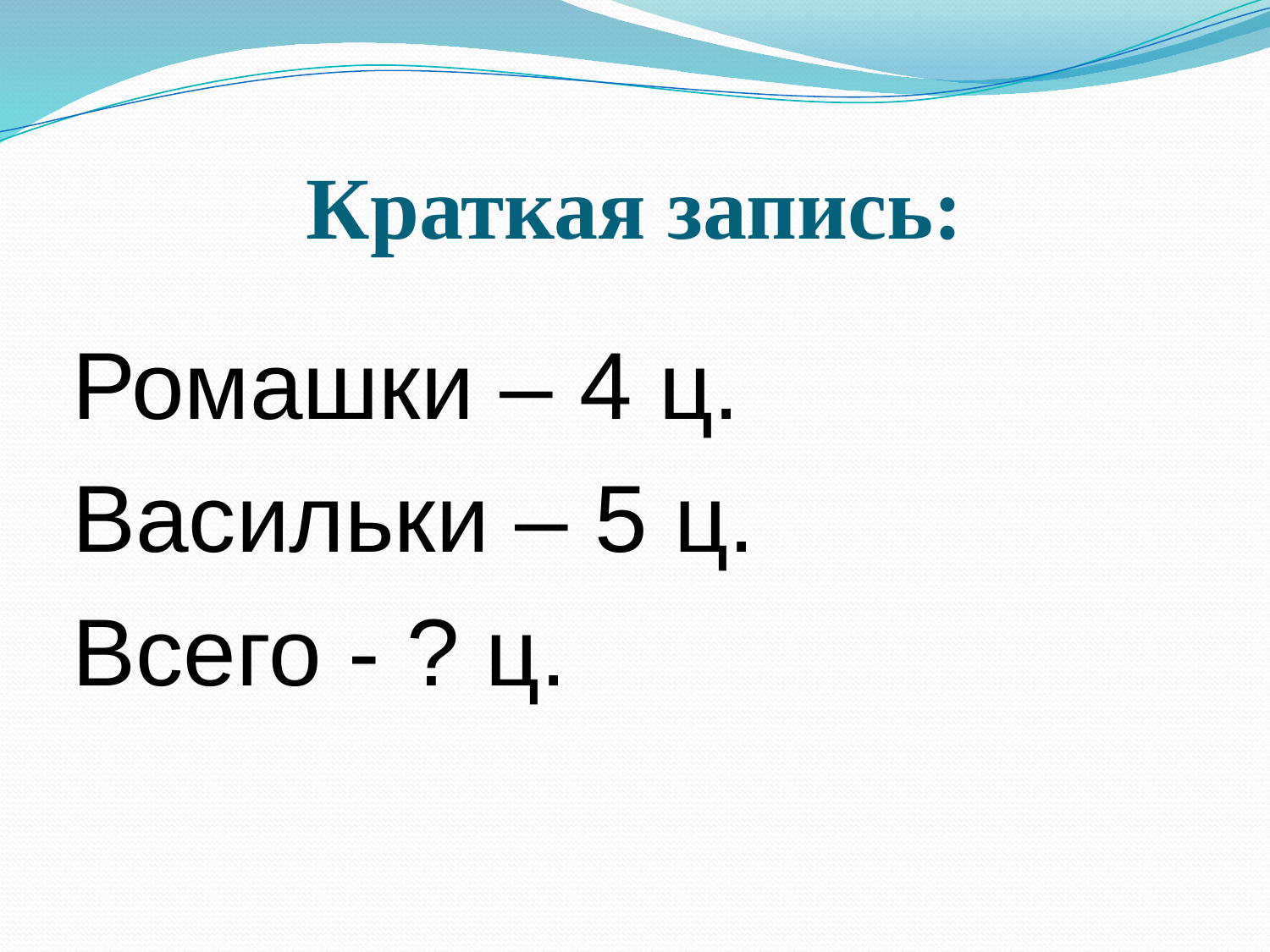

# Краткая запись:
Ромашки – 4 ц.
Васильки – 5 ц.
Всего - ? ц.